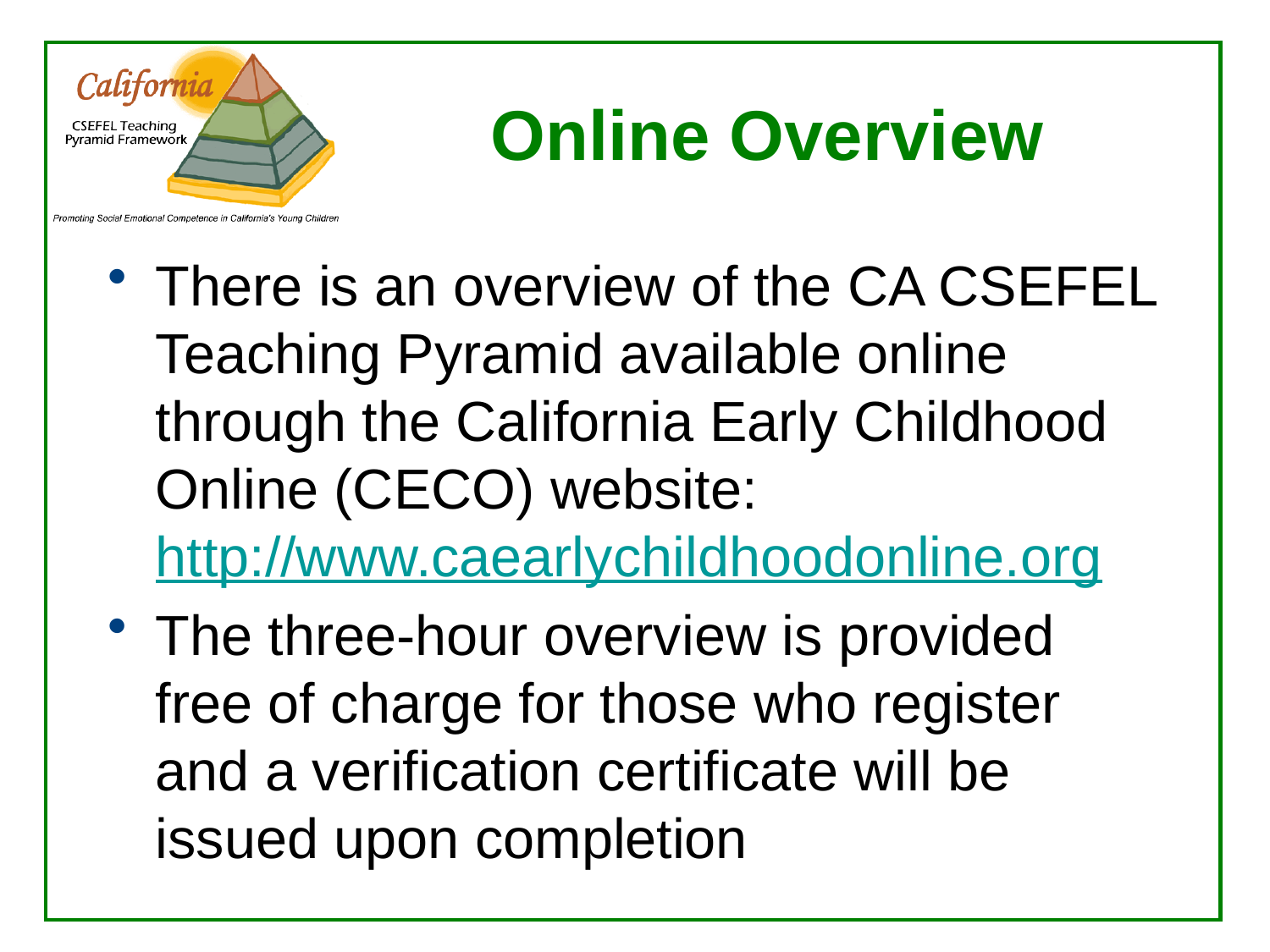

# Online Overview
There is an overview of the CA CSEFEL Teaching Pyramid available online through the California Early Childhood Online (CECO) website:
http://www.caearlychildhoodonline.org
The three-hour overview is provided free of charge for those who register and a verification certificate will be issued upon completion